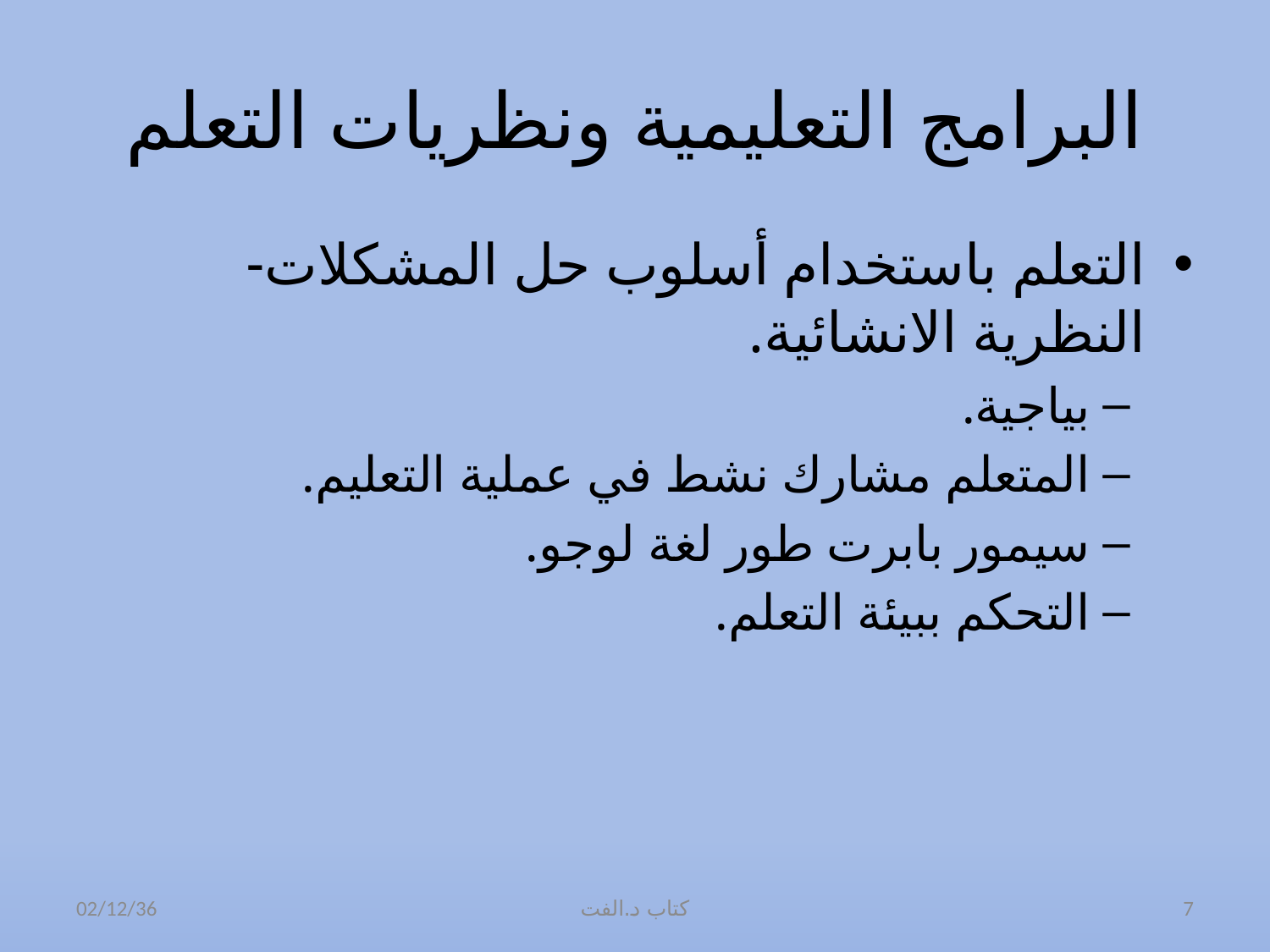

# البرامج التعليمية ونظريات التعلم
التعلم باستخدام أسلوب حل المشكلات- النظرية الانشائية.
بياجية.
المتعلم مشارك نشط في عملية التعليم.
سيمور بابرت طور لغة لوجو.
التحكم ببيئة التعلم.
02/12/36
كتاب د.الفت
7